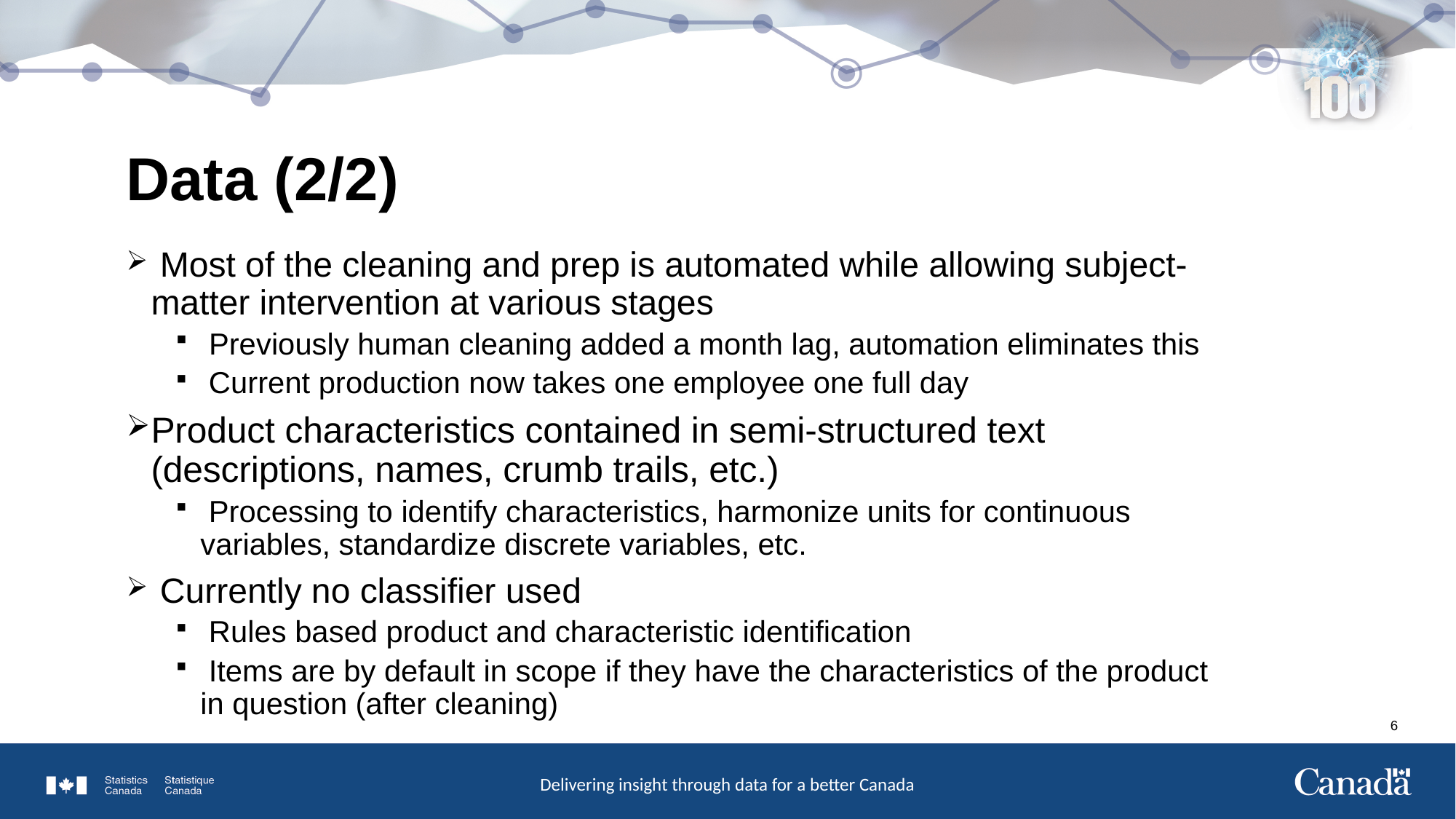

Data (2/2)
 Most of the cleaning and prep is automated while allowing subject-matter intervention at various stages
 Previously human cleaning added a month lag, automation eliminates this
 Current production now takes one employee one full day
Product characteristics contained in semi-structured text (descriptions, names, crumb trails, etc.)
 Processing to identify characteristics, harmonize units for continuous variables, standardize discrete variables, etc.
 Currently no classifier used
 Rules based product and characteristic identification
 Items are by default in scope if they have the characteristics of the product in question (after cleaning)
6